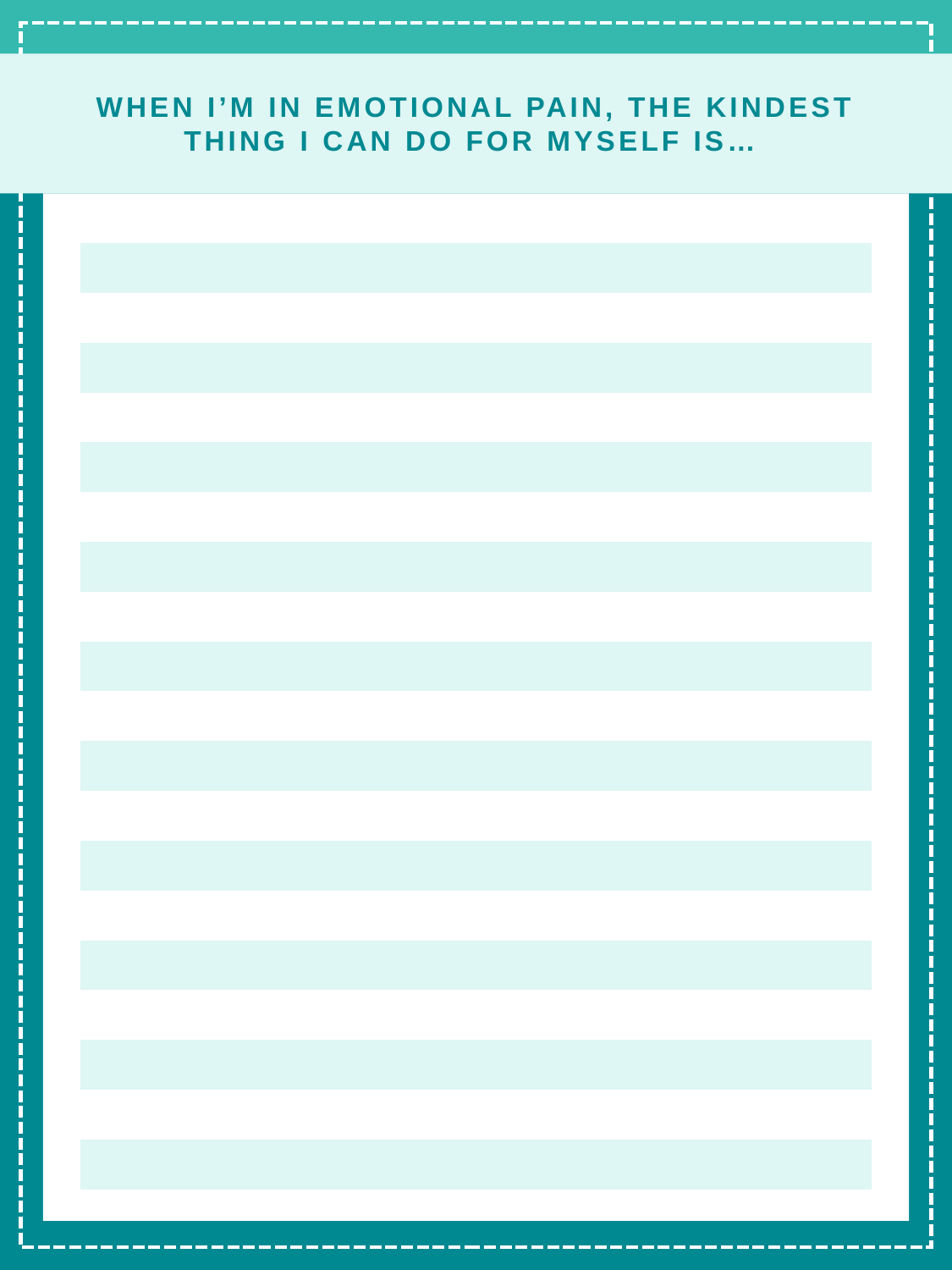

WHEN I’M IN EMOTIONAL PAIN, THE KINDEST THING I CAN DO FOR MYSELF IS…

|  |
| --- |
|  |
|  |
|  |
|  |
|  |
|  |
|  |
|  |
|  |
|  |
|  |
|  |
|  |
|  |
|  |
|  |
|  |
|  |